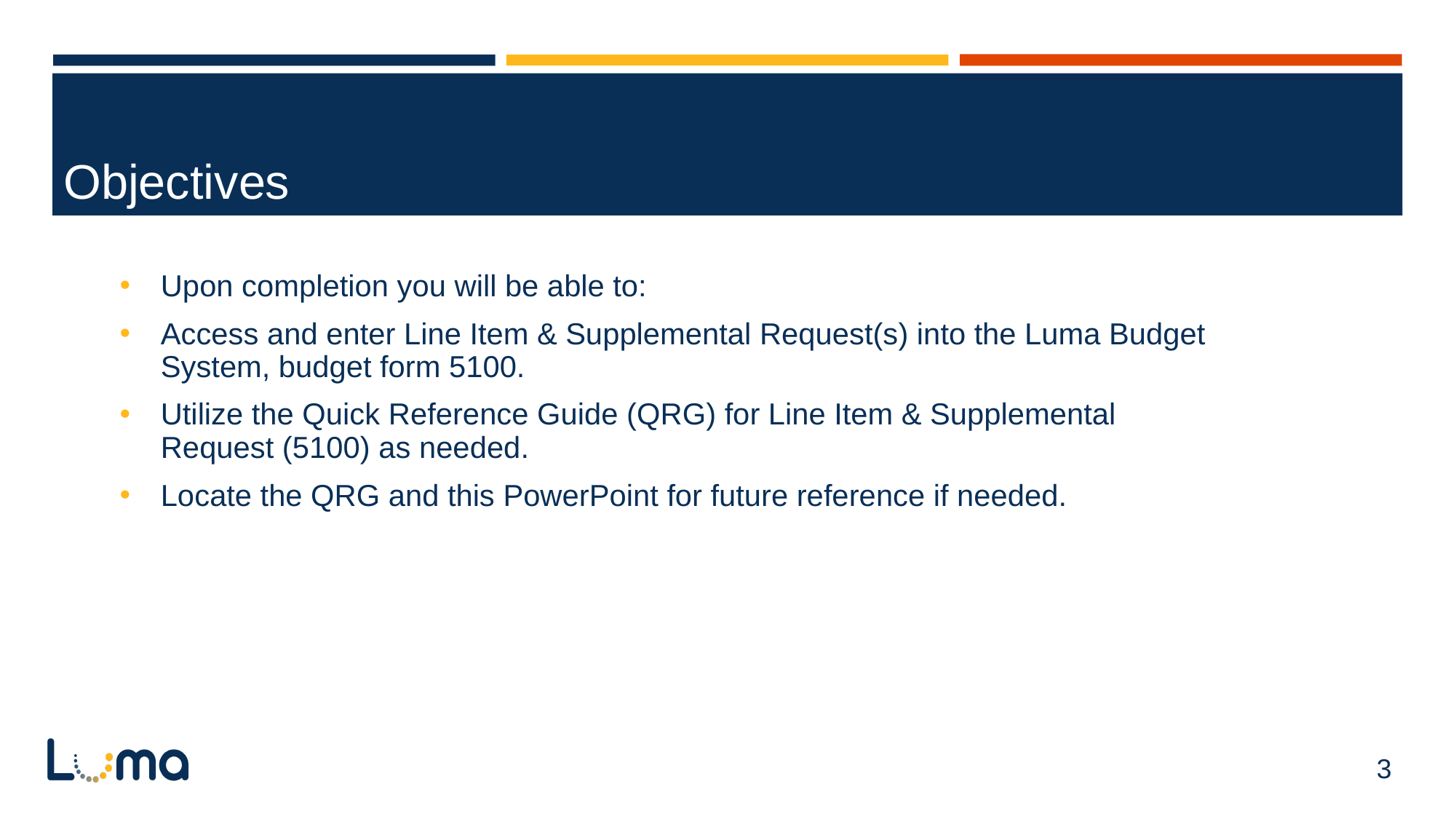

# Objectives
Upon completion you will be able to:
Access and enter Line Item & Supplemental Request(s) into the Luma Budget System, budget form 5100.
Utilize the Quick Reference Guide (QRG) for Line Item & Supplemental Request (5100) as needed.
Locate the QRG and this PowerPoint for future reference if needed.
3